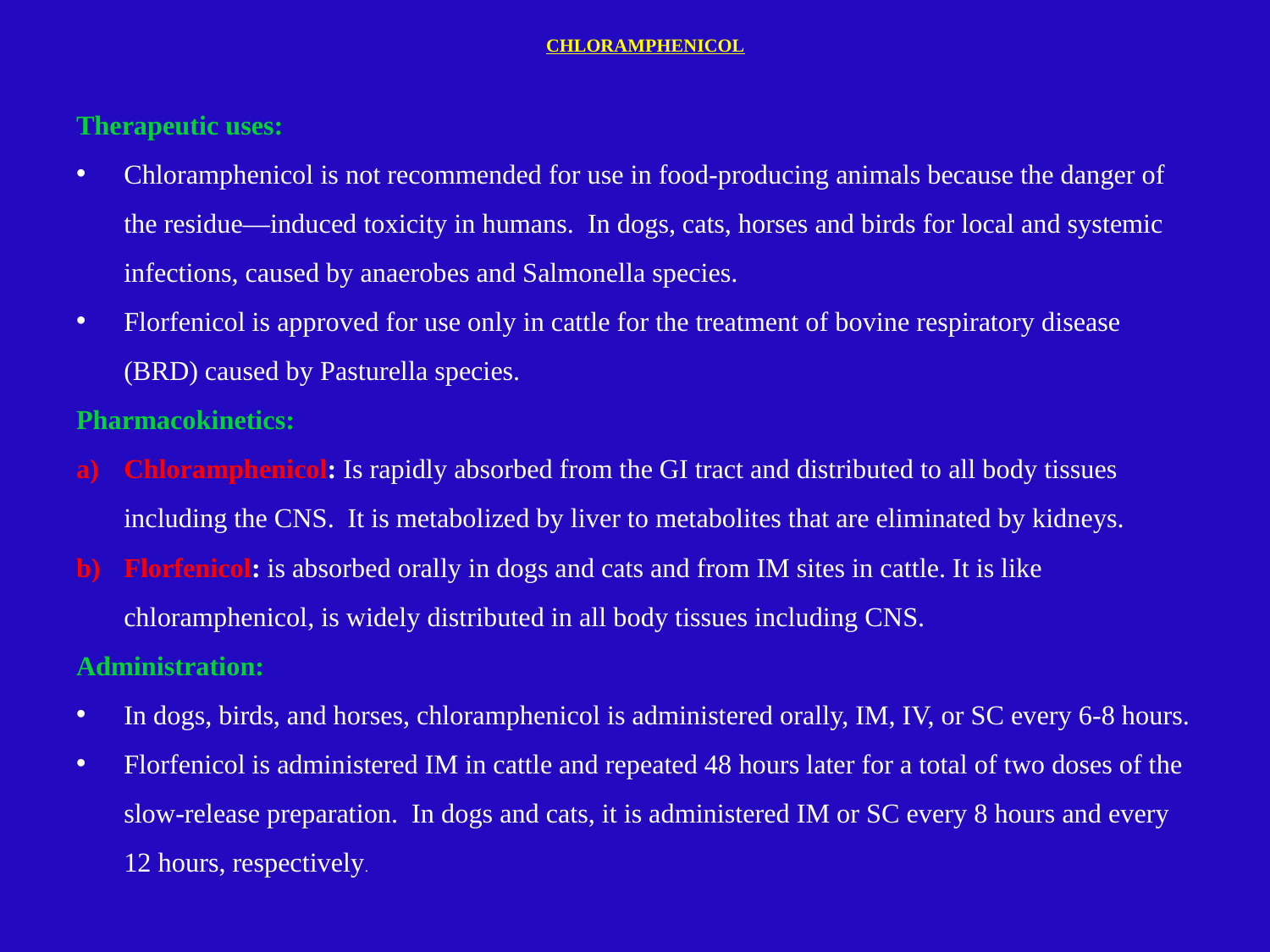

# CHLORAMPHENICOL
Therapeutic uses:
Chloramphenicol is not recommended for use in food-producing animals because the danger of the residue—induced toxicity in humans.  In dogs, cats, horses and birds for local and systemic infections, caused by anaerobes and Salmonella species.
Florfenicol is approved for use only in cattle for the treatment of bovine respiratory disease (BRD) caused by Pasturella species.
Pharmacokinetics:
Chloramphenicol: Is rapidly absorbed from the GI tract and distributed to all body tissues including the CNS.  It is metabolized by liver to metabolites that are eliminated by kidneys.
Florfenicol: is absorbed orally in dogs and cats and from IM sites in cattle. It is like chloramphenicol, is widely distributed in all body tissues including CNS.
Administration:
In dogs, birds, and horses, chloramphenicol is administered orally, IM, IV, or SC every 6-8 hours.
Florfenicol is administered IM in cattle and repeated 48 hours later for a total of two doses of the slow-release preparation.  In dogs and cats, it is administered IM or SC every 8 hours and every 12 hours, respectively.